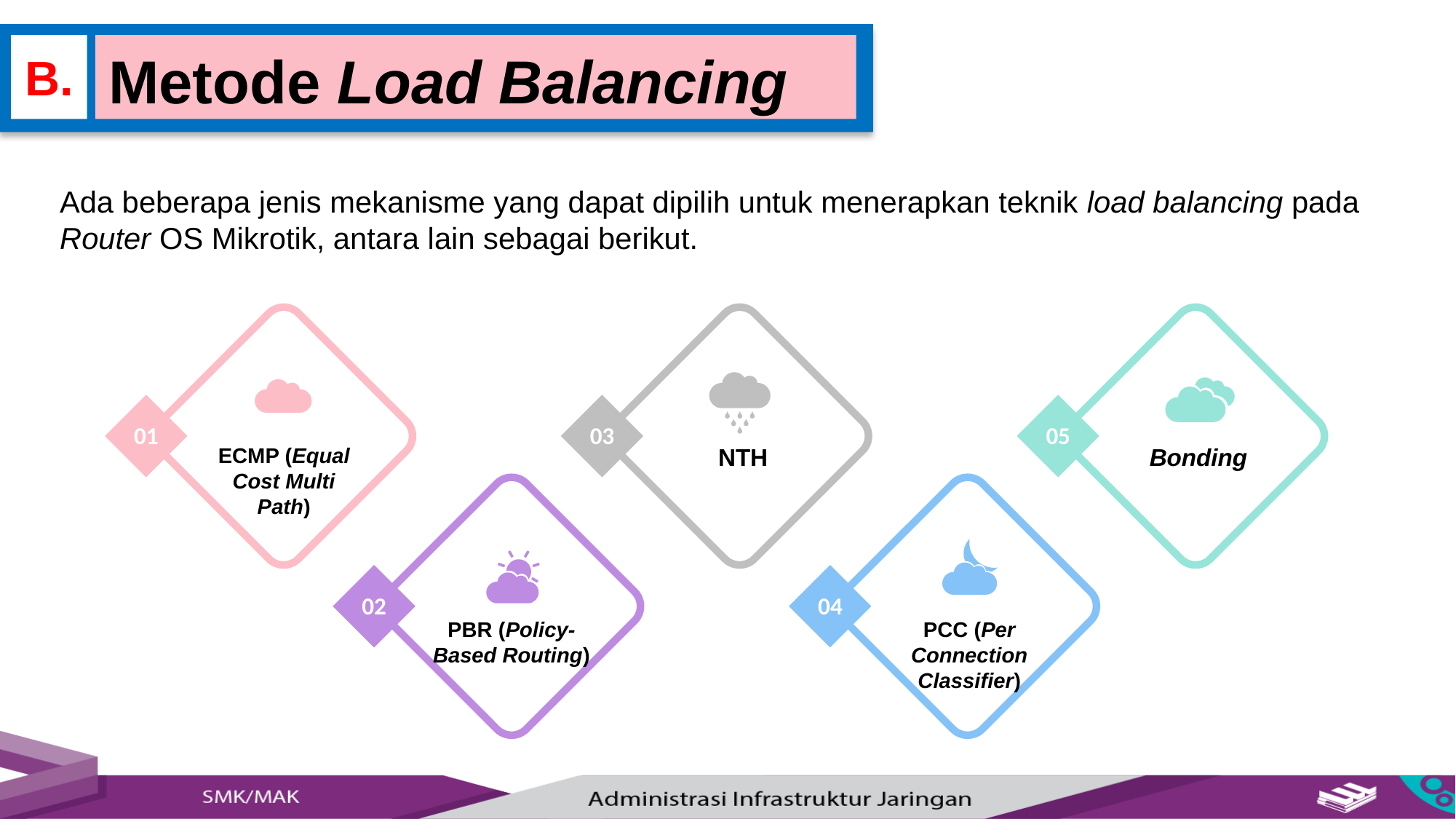

Metode Load Balancing
B.
Ada beberapa jenis mekanisme yang dapat dipilih untuk menerapkan teknik load balancing pada Router OS Mikrotik, antara lain sebagai berikut.

01

03

05

ECMP (Equal Cost Multi Path)

NTH
Bonding

02

04

PBR (Policy-Based Routing)
PCC (Per Connection Classifier)